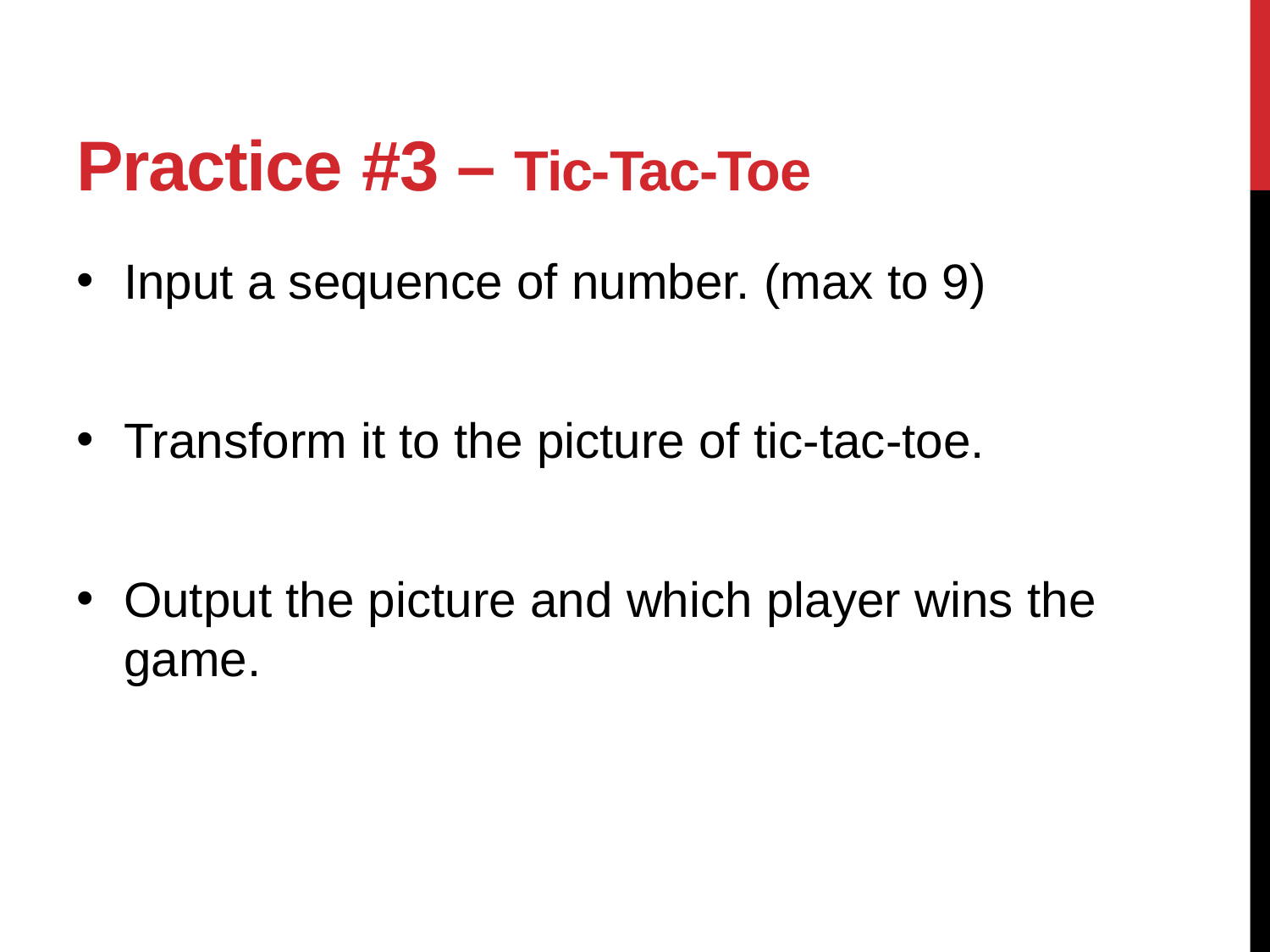

# Practice #3 – Tic-Tac-Toe
Input a sequence of number. (max to 9)

Transform it to the picture of tic-tac-toe.

Output the picture and which player wins the game.